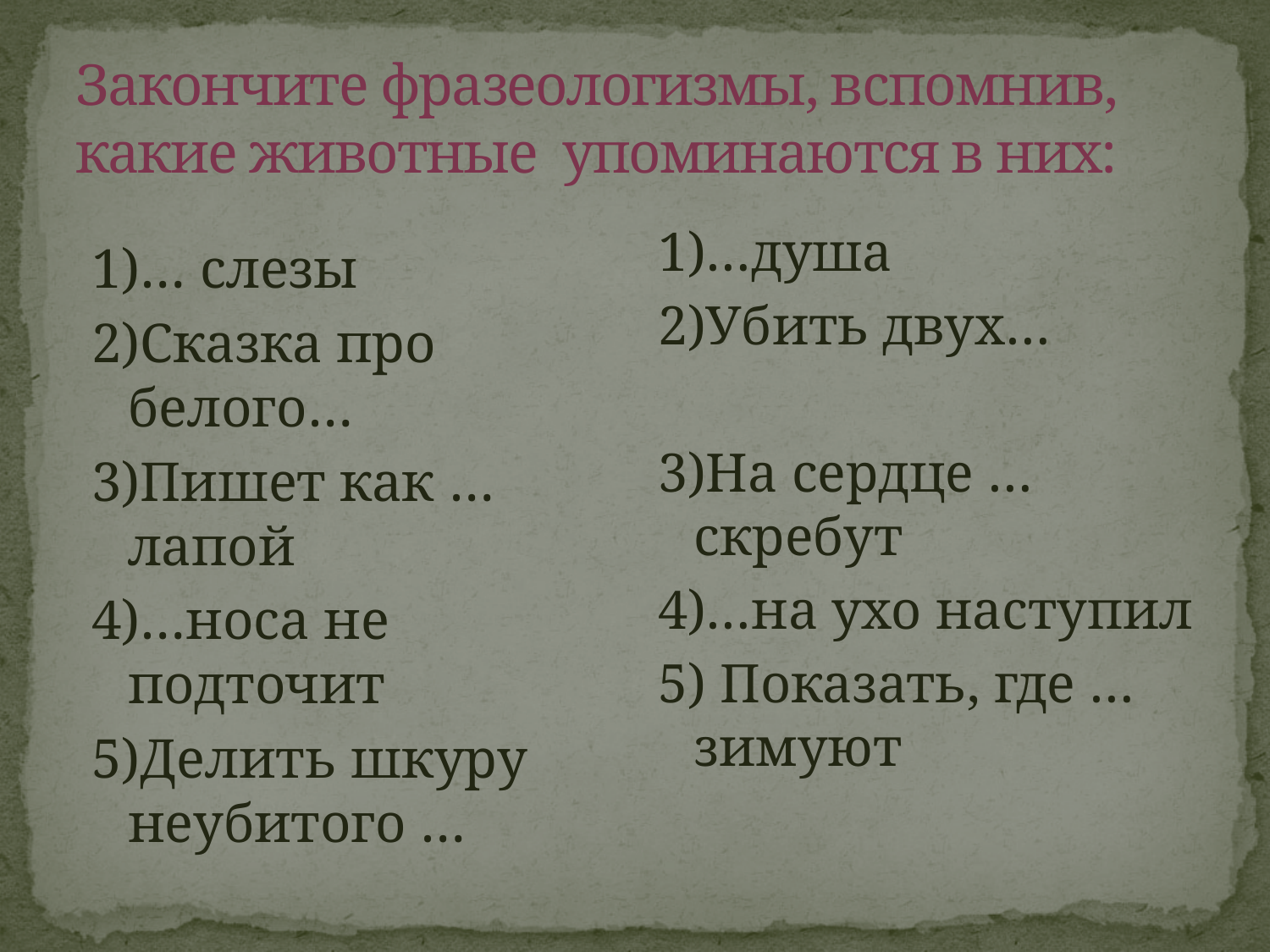

# Закончите фразеологизмы, вспомнив, какие животные  упоминаются в них:
1)…душа
2)Убить двух…

3)На сердце … скребут
4)…на ухо наступил
5) Показать, где … зимуют

1)… слезы
2)Сказка про белого…
3)Пишет как … лапой
4)…носа не подточит
5)Делить шкуру неубитого …